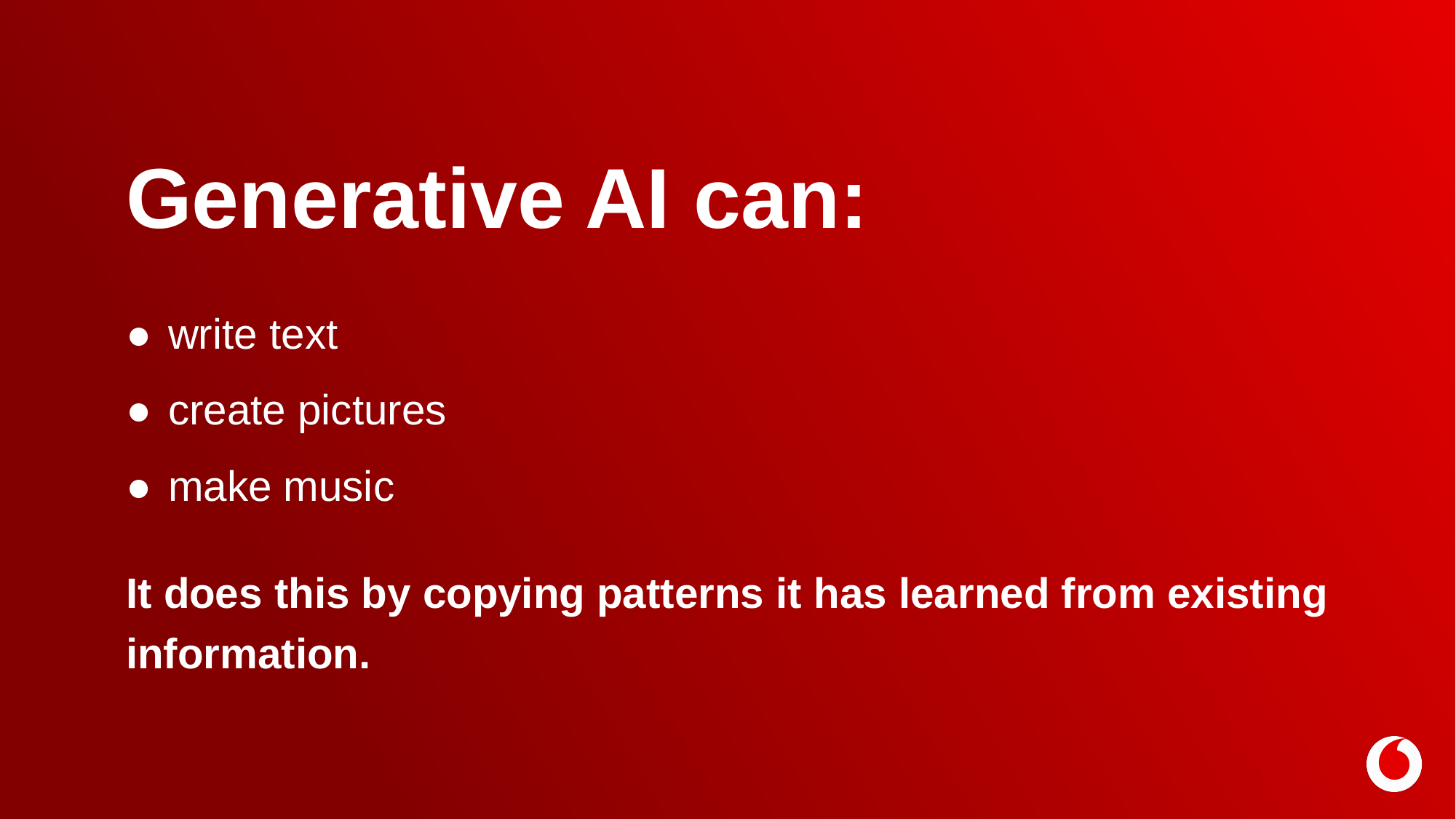

Generative AI can:
●	write text
●	create pictures
●	make music
It does this by copying patterns it has learned from existing information.